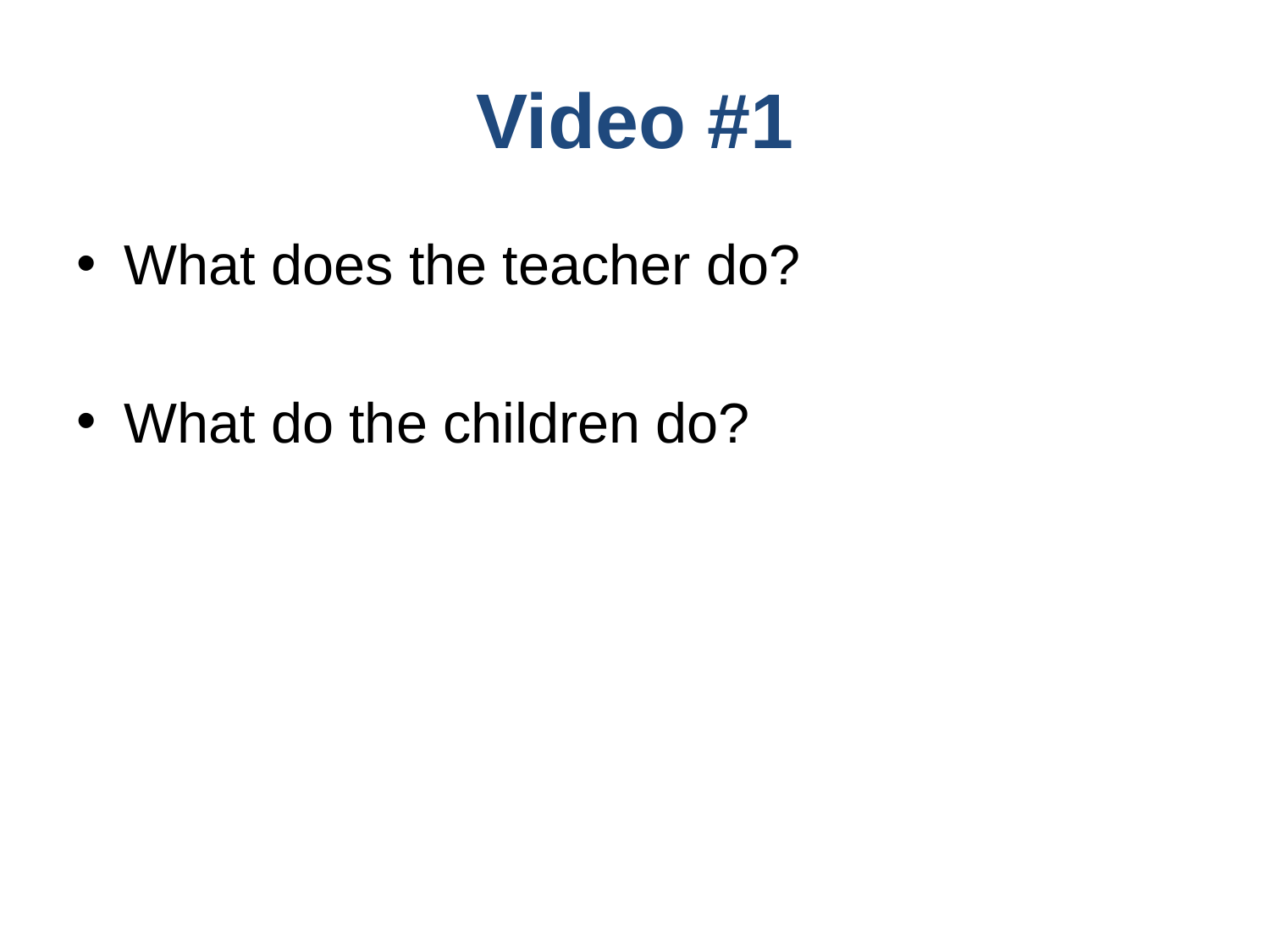

# Video #1
What does the teacher do?

What do the children do?